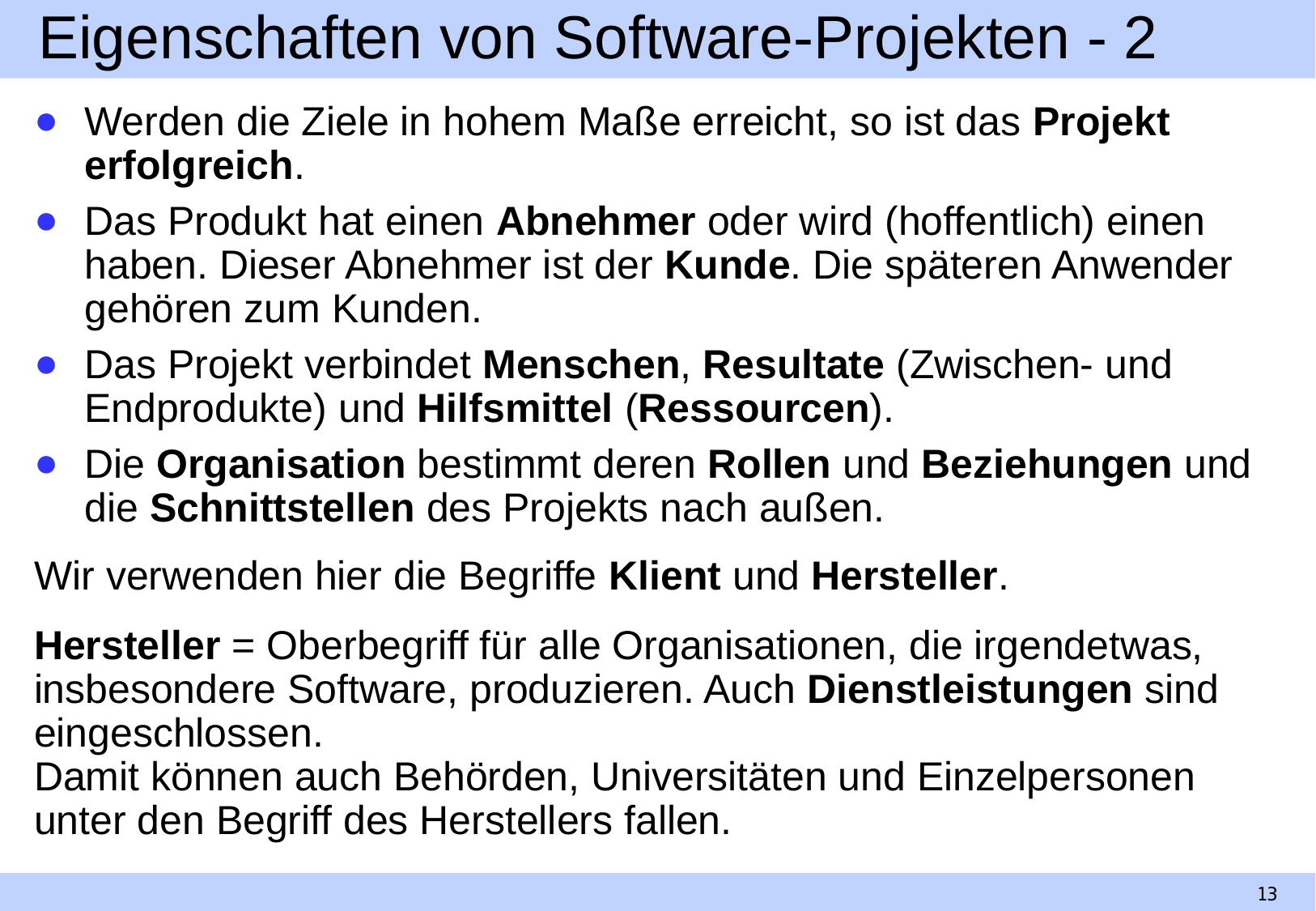

# Eigenschaften von Software-Projekten - 2
Werden die Ziele in hohem Maße erreicht, so ist das Projekt erfolgreich.
Das Produkt hat einen Abnehmer oder wird (hoffentlich) einen haben. Dieser Abnehmer ist der Kunde. Die späteren Anwender gehören zum Kunden.
Das Projekt verbindet Menschen, Resultate (Zwischen- und Endprodukte) und Hilfsmittel (Ressourcen).
Die Organisation bestimmt deren Rollen und Beziehungen und die Schnittstellen des Projekts nach außen.
Wir verwenden hier die Begriffe Klient und Hersteller.
Hersteller = Oberbegriff für alle Organisationen, die irgendetwas, insbesondere Software, produzieren. Auch Dienstleistungen sind eingeschlossen.
Damit können auch Behörden, Universitäten und Einzelpersonen unter den Begriff des Herstellers fallen.

13